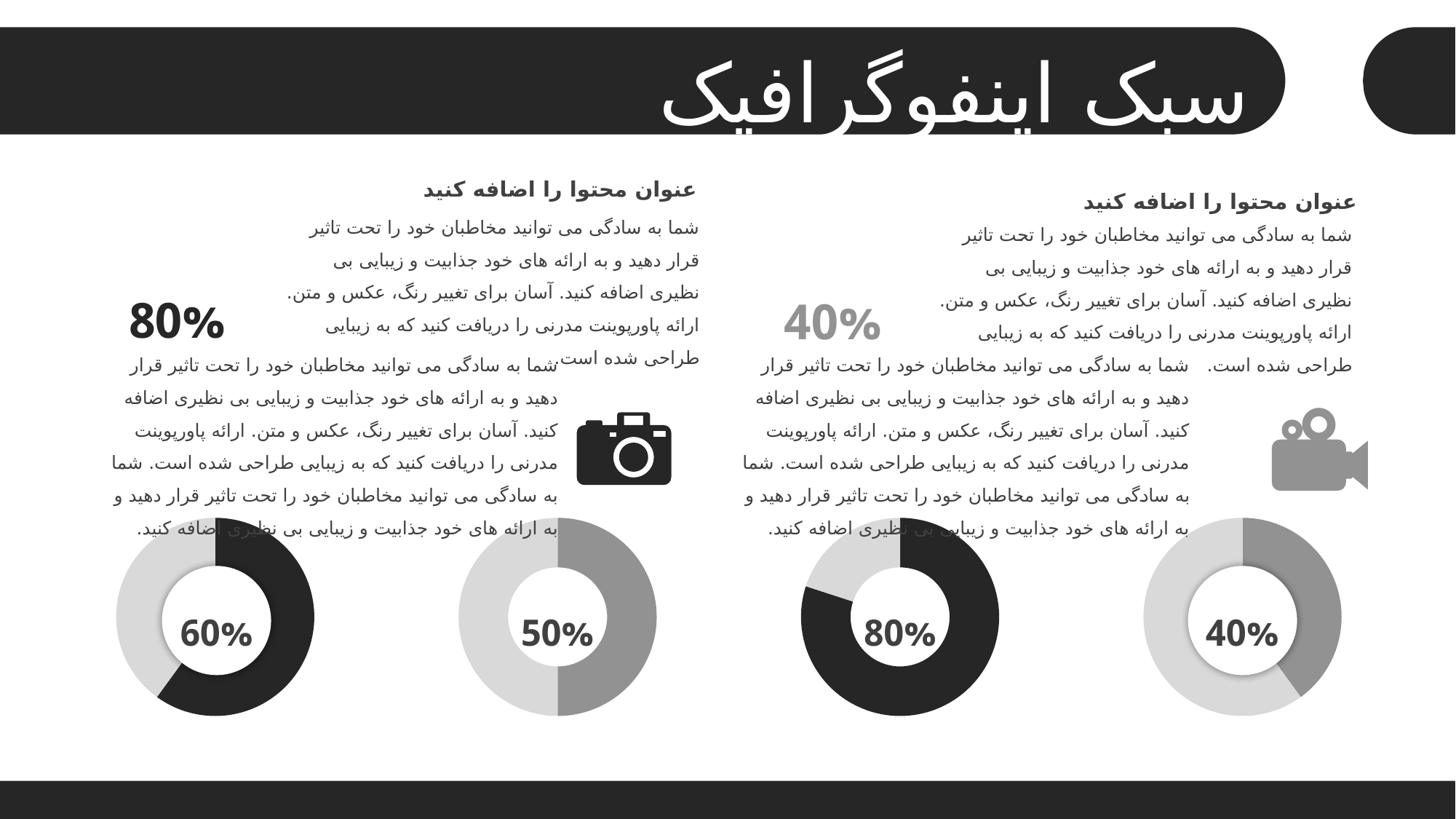

سبک اینفوگرافیک
عنوان محتوا را اضافه کنید
عنوان محتوا را اضافه کنید
شما به سادگی می توانید مخاطبان خود را تحت تاثیر قرار دهید و به ارائه های خود جذابیت و زیبایی بی نظیری اضافه کنید. آسان برای تغییر رنگ، عکس و متن. ارائه پاورپوینت مدرنی را دریافت کنید که به زیبایی طراحی شده است.
شما به سادگی می توانید مخاطبان خود را تحت تاثیر قرار دهید و به ارائه های خود جذابیت و زیبایی بی نظیری اضافه کنید. آسان برای تغییر رنگ، عکس و متن. ارائه پاورپوینت مدرنی را دریافت کنید که به زیبایی طراحی شده است.
80%
40%
شما به سادگی می توانید مخاطبان خود را تحت تاثیر قرار دهید و به ارائه های خود جذابیت و زیبایی بی نظیری اضافه کنید. آسان برای تغییر رنگ، عکس و متن. ارائه پاورپوینت مدرنی را دریافت کنید که به زیبایی طراحی شده است. شما به سادگی می توانید مخاطبان خود را تحت تاثیر قرار دهید و به ارائه های خود جذابیت و زیبایی بی نظیری اضافه کنید.
شما به سادگی می توانید مخاطبان خود را تحت تاثیر قرار دهید و به ارائه های خود جذابیت و زیبایی بی نظیری اضافه کنید. آسان برای تغییر رنگ، عکس و متن. ارائه پاورپوینت مدرنی را دریافت کنید که به زیبایی طراحی شده است. شما به سادگی می توانید مخاطبان خود را تحت تاثیر قرار دهید و به ارائه های خود جذابیت و زیبایی بی نظیری اضافه کنید.

### Chart

| Category |  |
|---|---|

### Chart

| Category |  |
|---|---|

### Chart

| Category |  |
|---|---|

### Chart

| Category |  |
|---|---|

60%
50%
80%
40%